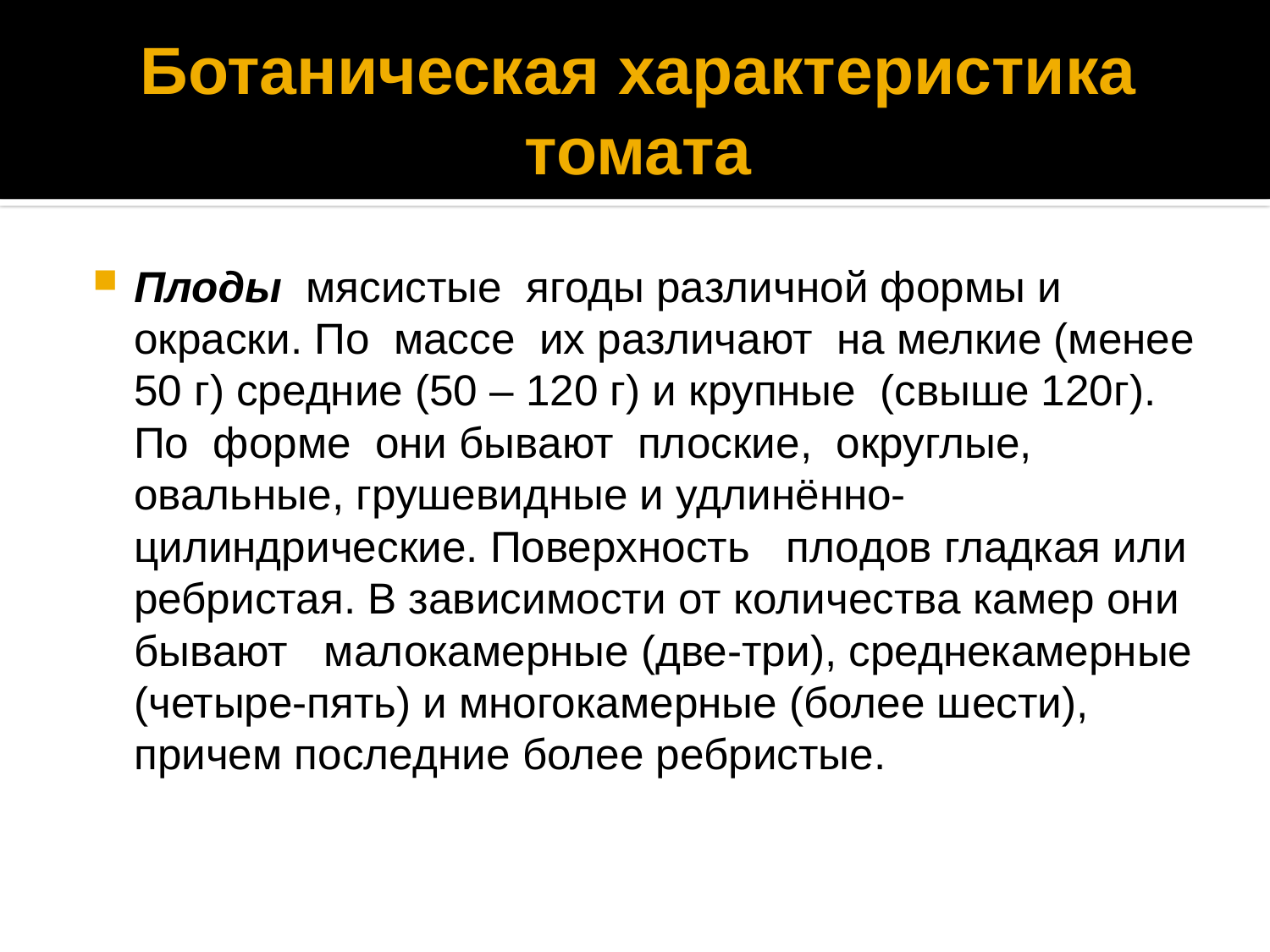

# Ботаническая характеристика томата
Плоды  мясистые  ягоды различной формы и окраски. По  массе  их различают  на мелкие (менее 50 г) средние (50 – 120 г) и крупные  (свыше 120г). По  форме  они бывают  плоские,  округлые, овальные, грушевидные и удлинённо-цилиндрические. Поверхность   пло­дов гладкая или ребристая. В зависимости от количества камер они бывают   малокамерные (две-три), среднекамерные (четыре-пять) и многокамерные (более шести), причем по­следние более ребристые.